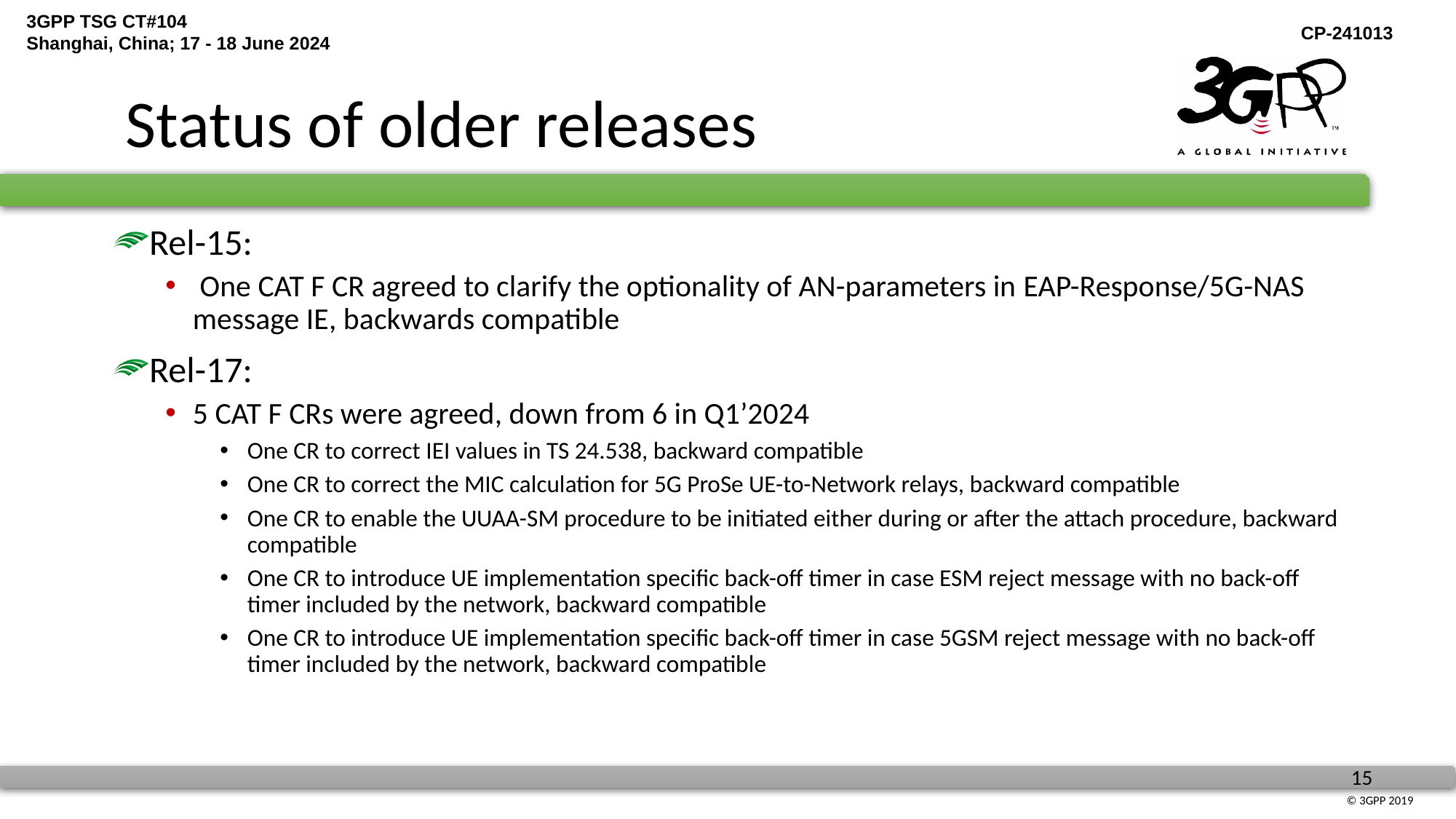

# Status of older releases
Rel-15:
 One CAT F CR agreed to clarify the optionality of AN-parameters in EAP-Response/5G-NAS message IE, backwards compatible
Rel-17:
5 CAT F CRs were agreed, down from 6 in Q1’2024
One CR to correct IEI values in TS 24.538, backward compatible
One CR to correct the MIC calculation for 5G ProSe UE-to-Network relays, backward compatible
One CR to enable the UUAA-SM procedure to be initiated either during or after the attach procedure, backward compatible
One CR to introduce UE implementation specific back-off timer in case ESM reject message with no back-off timer included by the network, backward compatible
One CR to introduce UE implementation specific back-off timer in case 5GSM reject message with no back-off timer included by the network, backward compatible